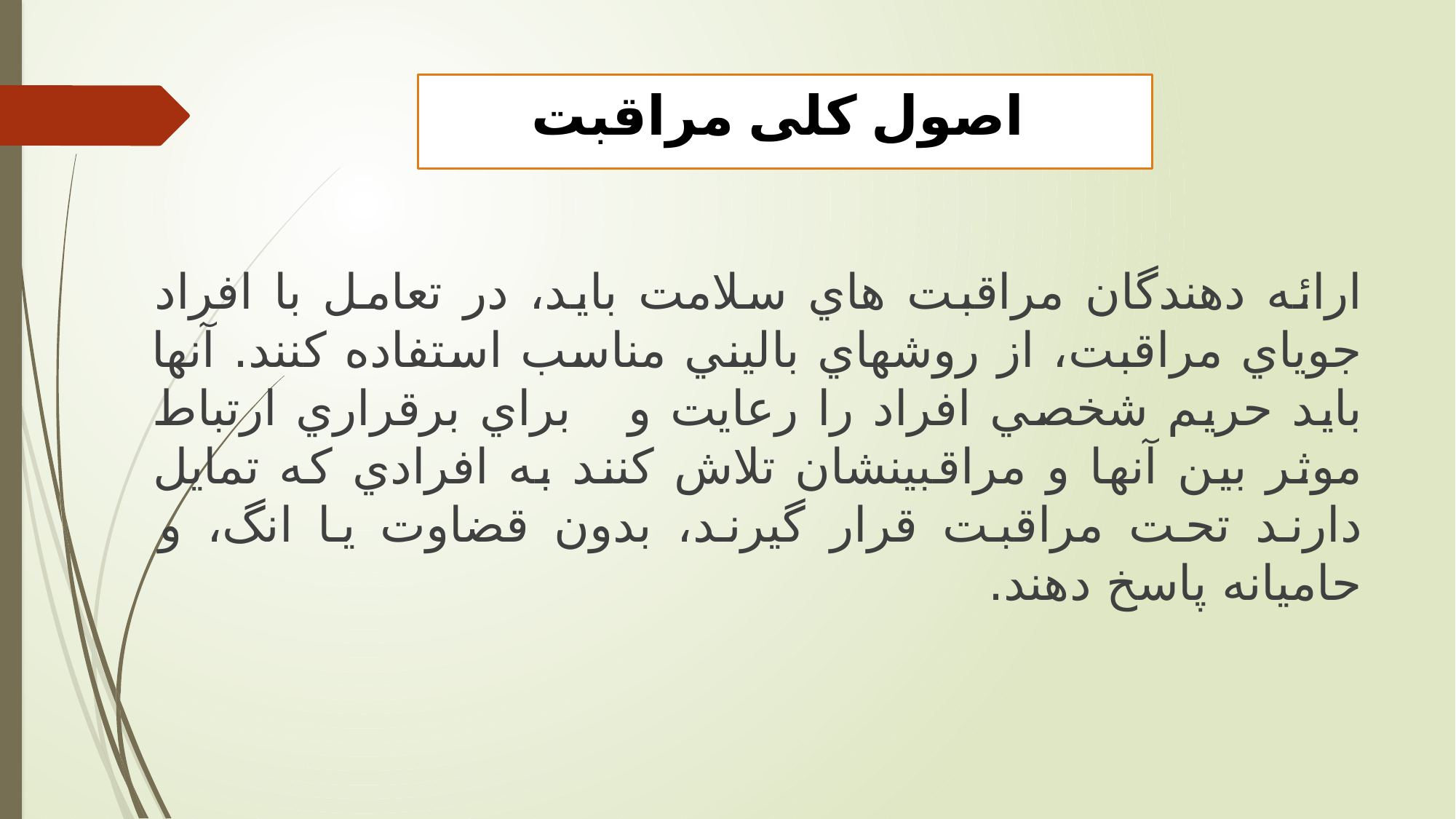

# اصول کلی مراقبت
ارائه دهندگان مراقبت هاي سلامت بايد، در تعامل با افراد جوياي مراقبت، از روشهاي باليني مناسب استفاده كنند. آنها بايد حريم شخصي افراد را رعايت و   براي برقراري ارتباط موثر بين آنها و مراقبينشان تلاش كنند به افرادي كه تمايل دارند تحت مراقبت قرار گيرند، بدون قضاوت يا انگ، و حاميانه پاسخ دهند.